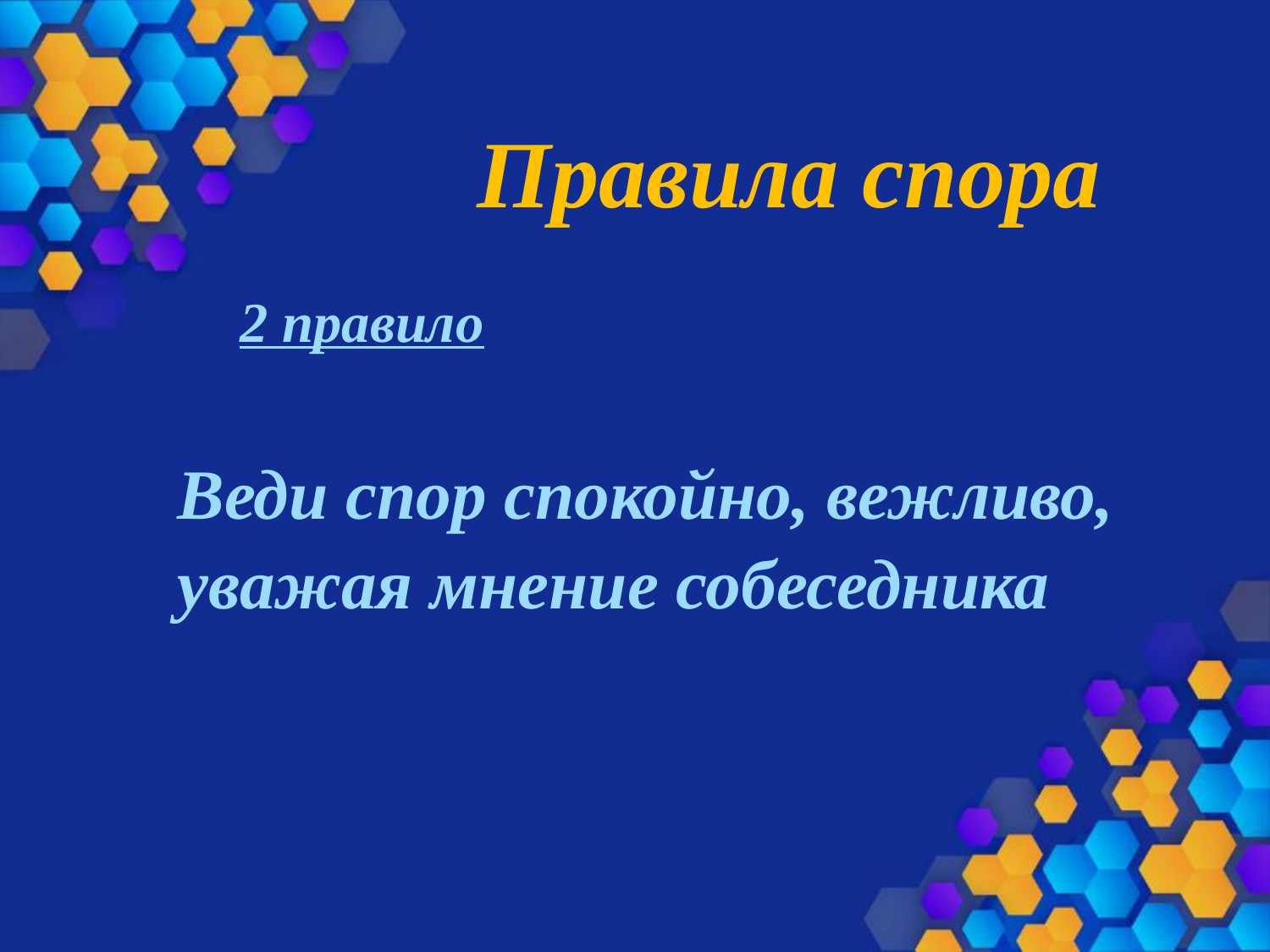

Правила спора
2 правило
                                          Веди спор спокойно, вежливо, уважая мнение собеседника